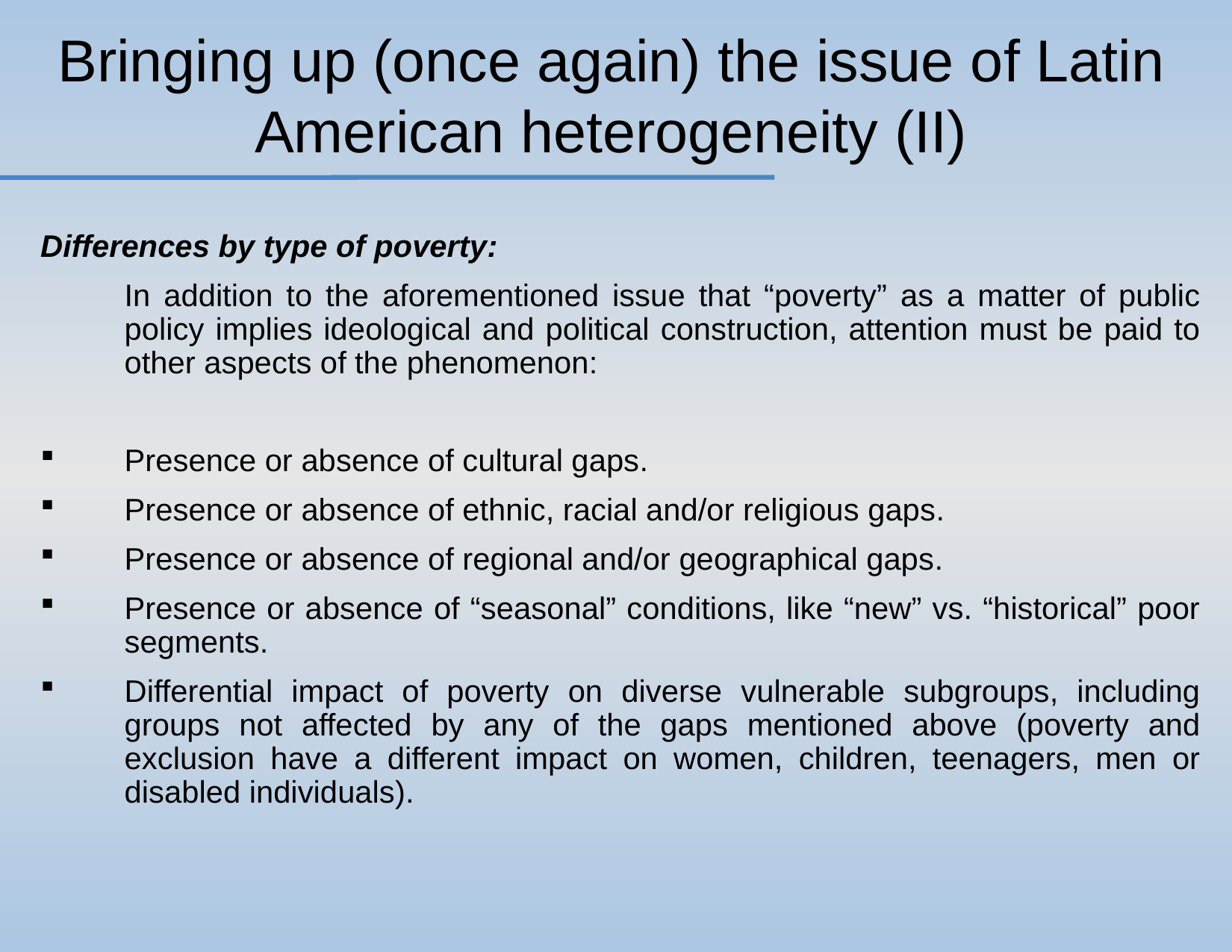

# Bringing up (once again) the issue of Latin American heterogeneity (II)

Differences by type of poverty:
	In addition to the aforementioned issue that “poverty” as a matter of public policy implies ideological and political construction, attention must be paid to other aspects of the phenomenon:

Presence or absence of cultural gaps.
Presence or absence of ethnic, racial and/or religious gaps.
Presence or absence of regional and/or geographical gaps.
Presence or absence of “seasonal” conditions, like “new” vs. “historical” poor segments.
Differential impact of poverty on diverse vulnerable subgroups, including groups not affected by any of the gaps mentioned above (poverty and exclusion have a different impact on women, children, teenagers, men or disabled individuals).